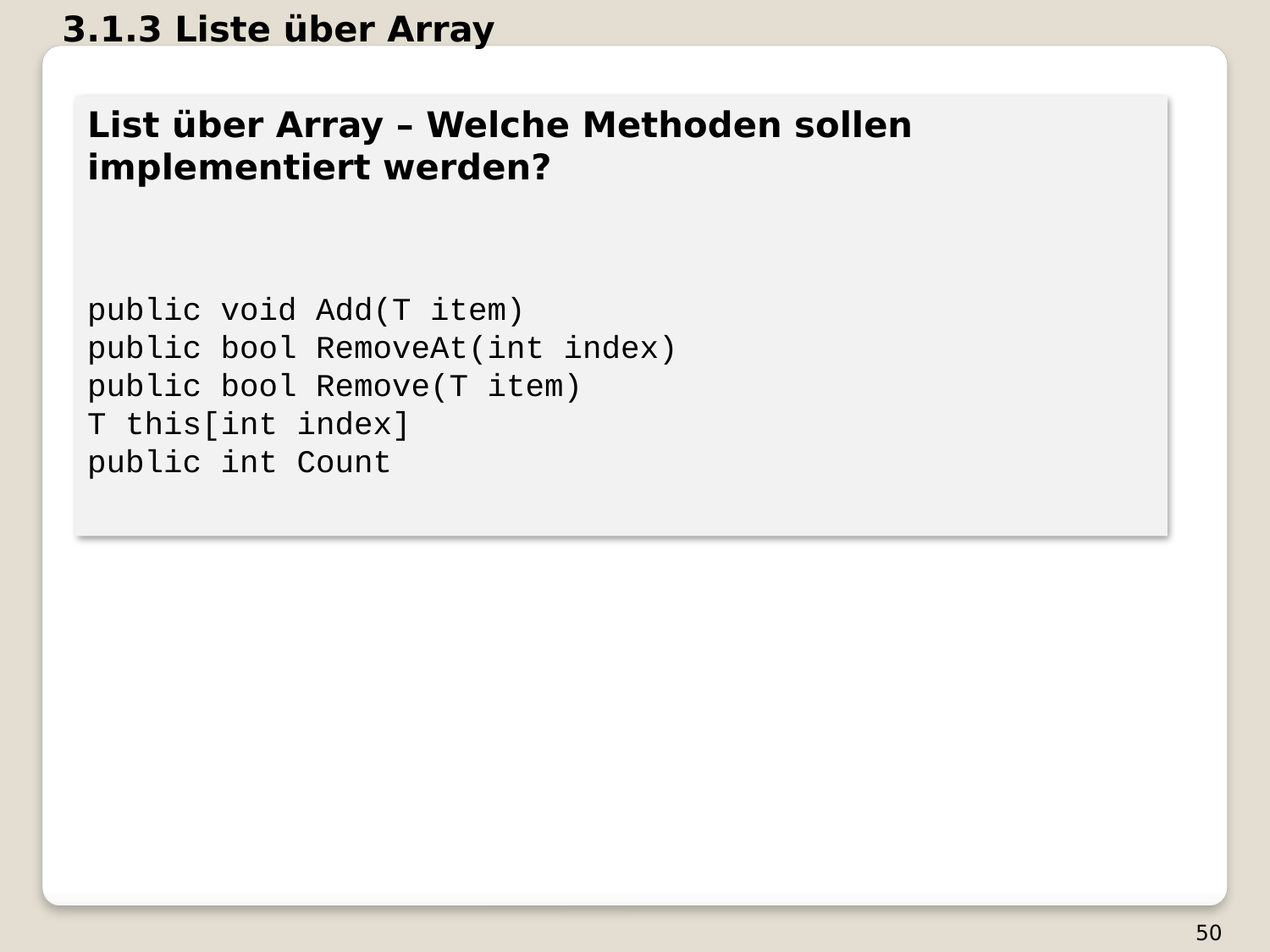

3.1.3 Liste über Array
List über Array – Welche Methoden sollen implementiert werden?

public void Add(T item)
public bool RemoveAt(int index)
public bool Remove(T item)
T this[int index]
public int Count